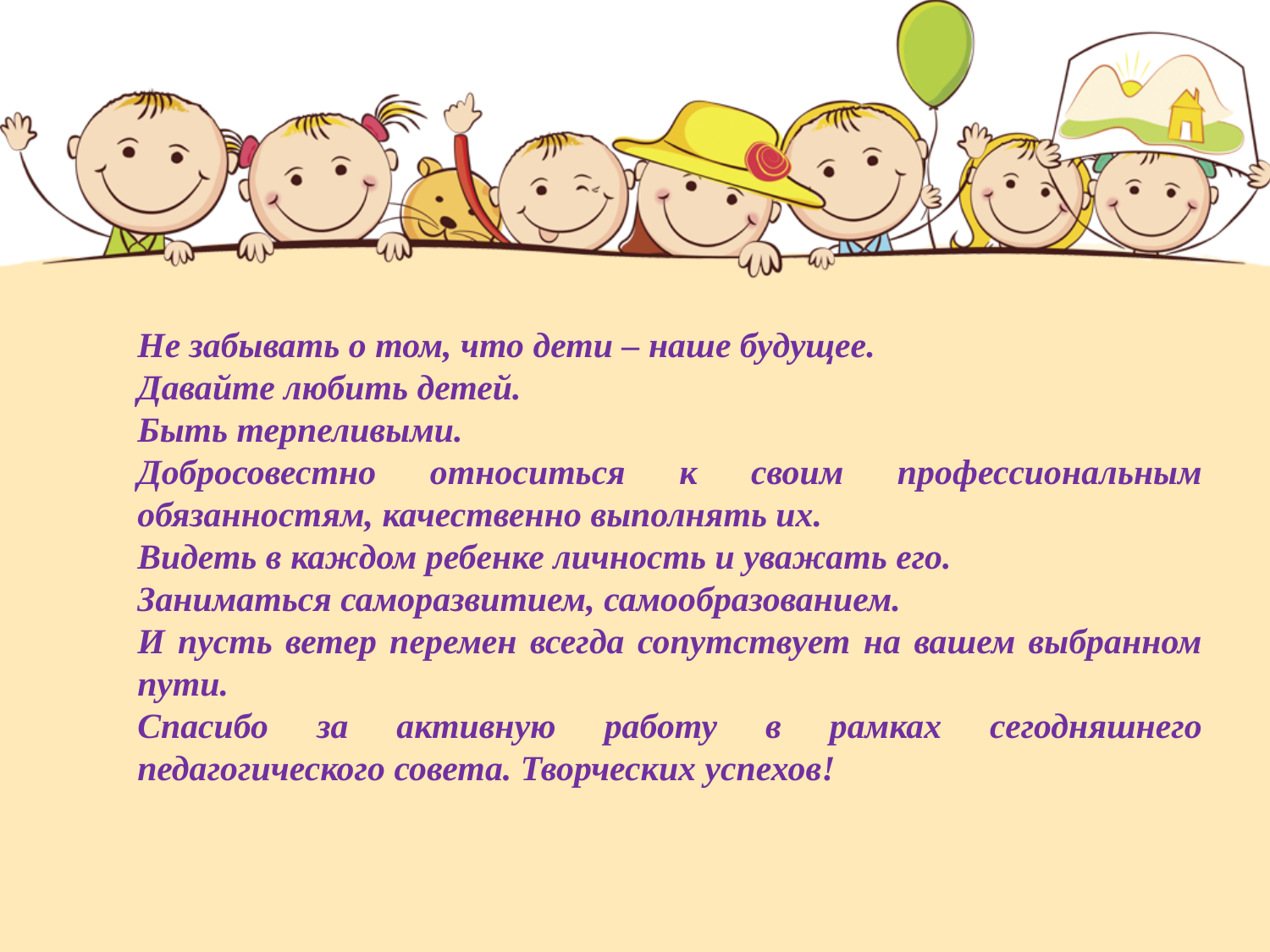

Не забывать о том, что дети – наше будущее.
Давайте любить детей.
Быть терпеливыми.
Добросовестно относиться к своим профессиональным обязанностям, качественно выполнять их.
Видеть в каждом ребенке личность и уважать его.
Заниматься саморазвитием, самообразованием.
И пусть ветер перемен всегда сопутствует на вашем выбранном пути.
Спасибо за активную работу в рамках сегодняшнего педагогического совета. Творческих успехов!